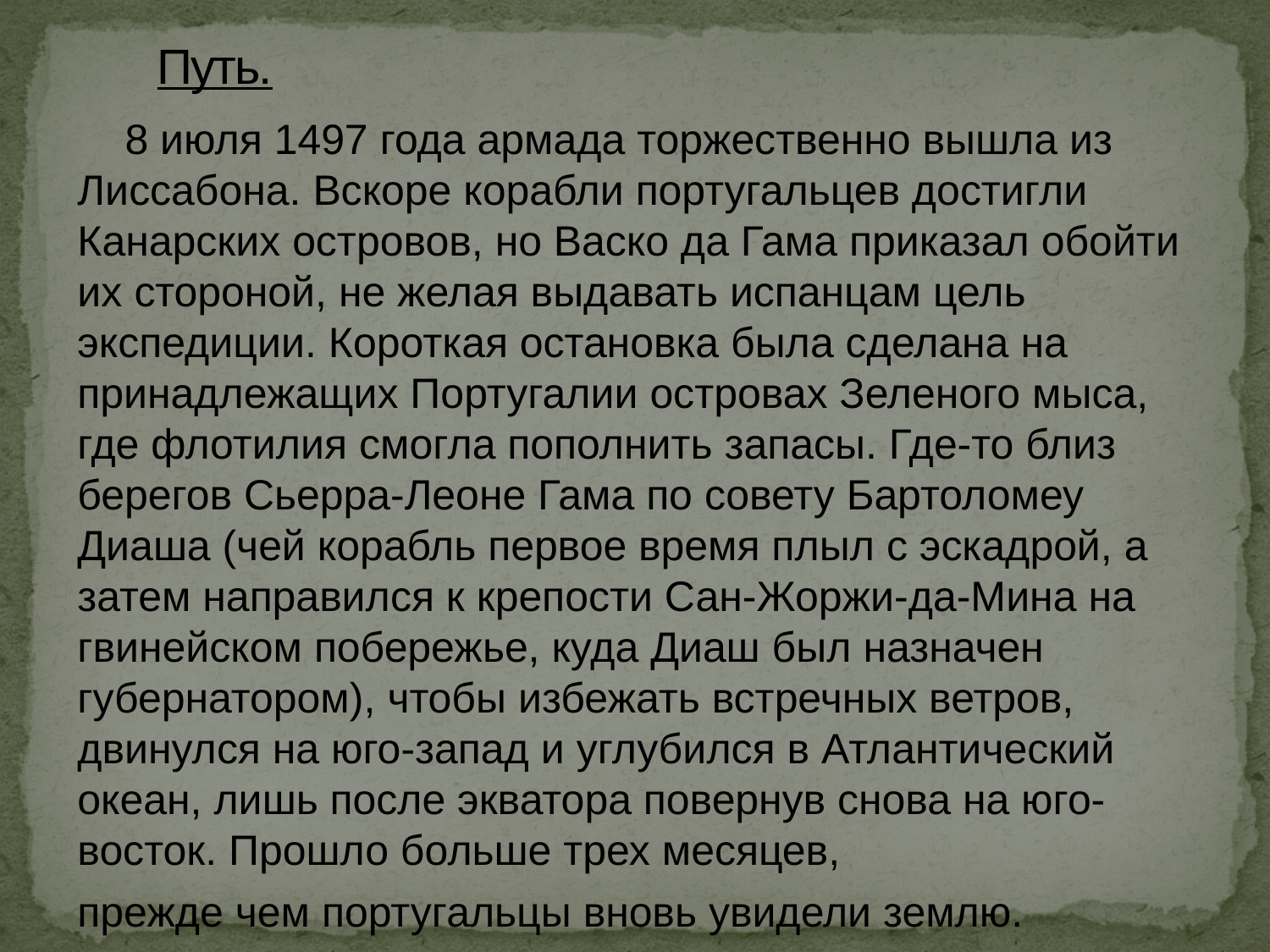

# Путь.
    8 июля 1497 года армада торжественно вышла из Лиссабона. Вскоре корабли португальцев достигли Канарских островов, но Васко да Гама приказал обойти их стороной, не желая выдавать испанцам цель экспедиции. Короткая остановка была сделана на принадлежащих Португалии островах Зеленого мыса, где флотилия смогла пополнить запасы. Где-то близ берегов Сьерра-Леоне Гама по совету Бартоломеу Диаша (чей корабль первое время плыл с эскадрой, а затем направился к крепости Сан-Жоржи-да-Мина на гвинейском побережье, куда Диаш был назначен губернатором), чтобы избежать встречных ветров, двинулся на юго-запад и углубился в Атлантический океан, лишь после экватора повернув снова на юго-восток. Прошло больше трех месяцев,
прежде чем португальцы вновь увидели землю.